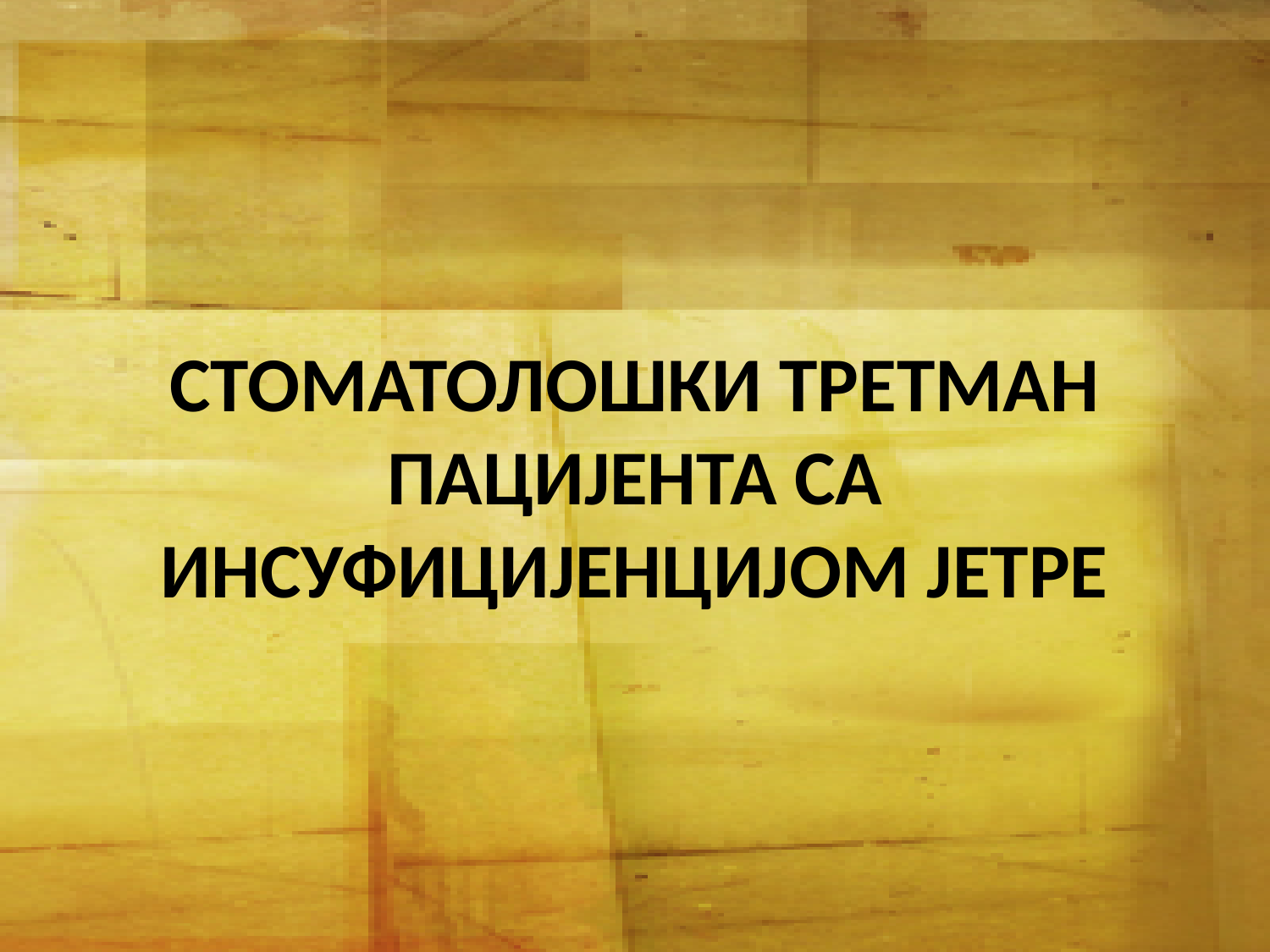

# Стоматолошки третман пацијента са инсуфицијенцијом јетре